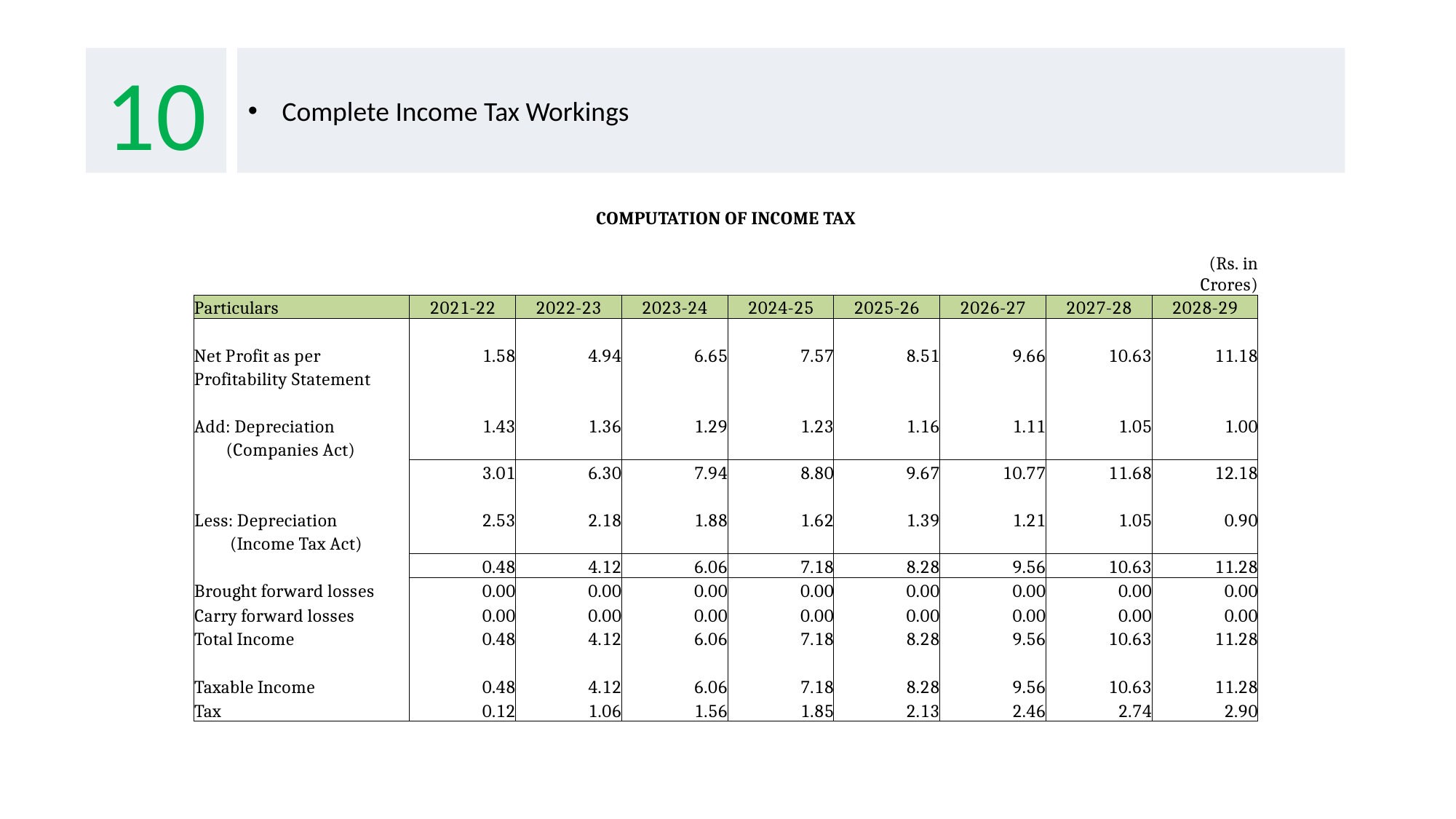

10
Complete Income Tax Workings
| COMPUTATION OF INCOME TAX |  |  |  |  |  |  |  |  |
| --- | --- | --- | --- | --- | --- | --- | --- | --- |
|  |  |  |  |  |  |  |  |  |
|  |  |  |  |  |  |  |  | (Rs. in Crores) |
| Particulars | 2021-22 | 2022-23 | 2023-24 | 2024-25 | 2025-26 | 2026-27 | 2027-28 | 2028-29 |
|  |  |  |  |  |  |  |  |  |
| Net Profit as per | 1.58 | 4.94 | 6.65 | 7.57 | 8.51 | 9.66 | 10.63 | 11.18 |
| Profitability Statement |  |  |  |  |  |  |  |  |
|  |  |  |  |  |  |  |  |  |
| Add: Depreciation | 1.43 | 1.36 | 1.29 | 1.23 | 1.16 | 1.11 | 1.05 | 1.00 |
| (Companies Act) |  |  |  |  |  |  |  |  |
|  | 3.01 | 6.30 | 7.94 | 8.80 | 9.67 | 10.77 | 11.68 | 12.18 |
|  |  |  |  |  |  |  |  |  |
| Less: Depreciation | 2.53 | 2.18 | 1.88 | 1.62 | 1.39 | 1.21 | 1.05 | 0.90 |
| (Income Tax Act) |  |  |  |  |  |  |  |  |
|  | 0.48 | 4.12 | 6.06 | 7.18 | 8.28 | 9.56 | 10.63 | 11.28 |
| Brought forward losses | 0.00 | 0.00 | 0.00 | 0.00 | 0.00 | 0.00 | 0.00 | 0.00 |
| Carry forward losses | 0.00 | 0.00 | 0.00 | 0.00 | 0.00 | 0.00 | 0.00 | 0.00 |
| Total Income | 0.48 | 4.12 | 6.06 | 7.18 | 8.28 | 9.56 | 10.63 | 11.28 |
|  |  |  |  |  |  |  |  |  |
| Taxable Income | 0.48 | 4.12 | 6.06 | 7.18 | 8.28 | 9.56 | 10.63 | 11.28 |
| Tax | 0.12 | 1.06 | 1.56 | 1.85 | 2.13 | 2.46 | 2.74 | 2.90 |